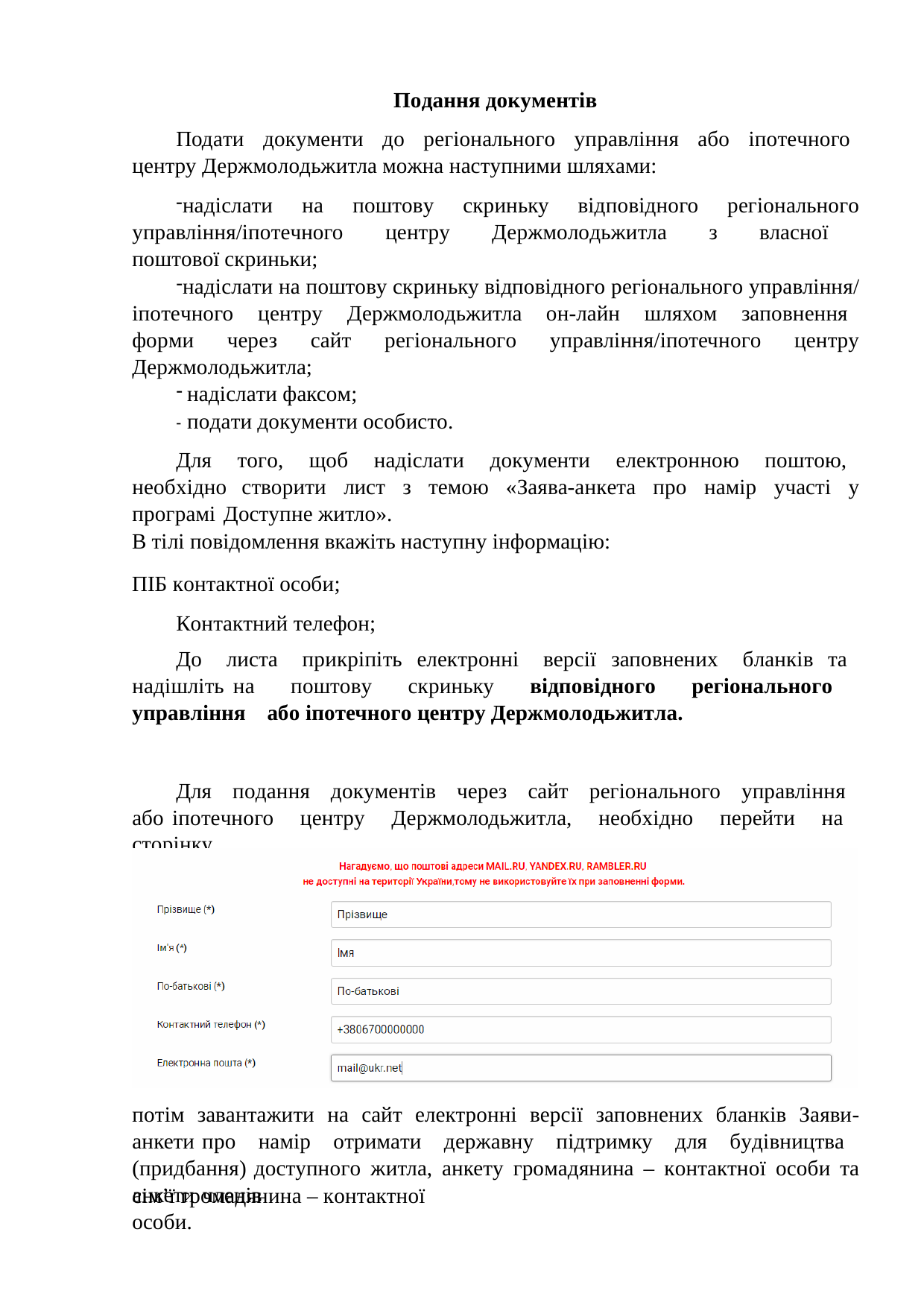

Подання документів
Подати  документи  до  регіонального  управління  або  іпотечного  центру Держмолодьжитла можна наступними шляхами:
надіслати     на     поштову     скриньку     відповідного     регіонального управління/іпотечного    центру    Держмолодьжитла    з    власної    поштової скриньки;
надіслати на поштову скриньку відповідного регіонального управління/ іпотечного  центру  Держмолодьжитла  он-лайн  шляхом  заповнення  форми через сайт регіонального управління/іпотечного центру Держмолодьжитла;
надіслати факсом;
- подати документи особисто.
Для  того,  щоб  надіслати  документи  електронною  поштою,  необхідно створити лист з темою «Заява-анкета про намір участі у програмі Доступне житло».
В тілі повідомлення вкажіть наступну інформацію:
ПІБ контактної особи; Контактний телефон;
До  листа  прикріпіть електронні  версії заповнених  бланків та  надішліть на    поштову    скриньку    відповідного    регіонального    управління    або іпотечного центру Держмолодьжитла.

Для   подання   документів   через   сайт   регіонального   управління   або іпотечного   центру   Держмолодьжитла,   необхідно   перейти   на   сторінку
«ПОДАТИ ЗАЯВУ-АНКЕТУ», заповнити інформацію про контактну особу

потім завантажити на сайт електронні версії заповнених бланків Заяви-анкети про   намір   отримати   державну   підтримку   для   будівництва   (придбання) доступного житла, анкету громадянина – контактної особи та анкети членів
сім’ї громадянина – контактної особи.